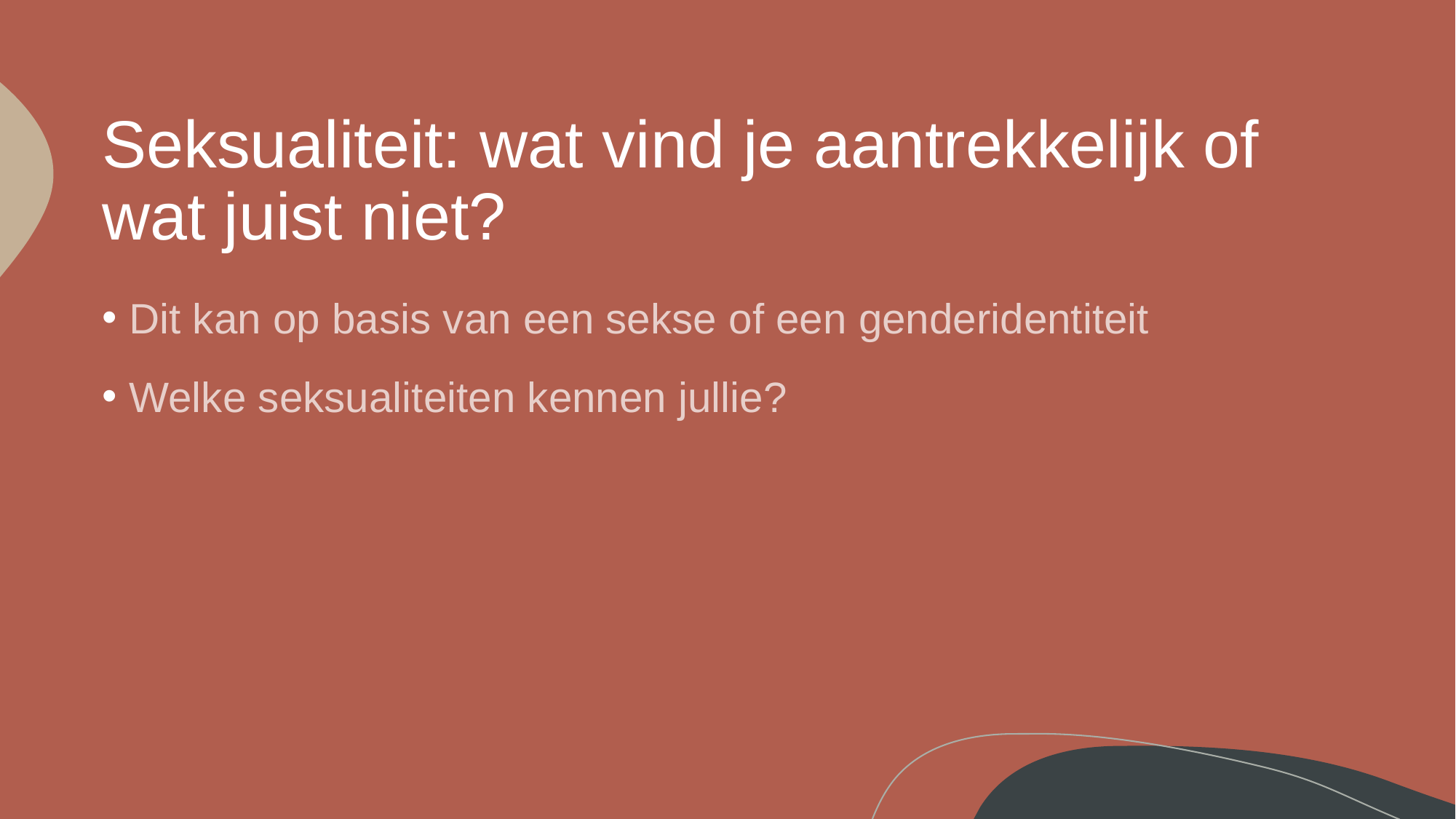

# Seksualiteit: wat vind je aantrekkelijk of wat juist niet?
Dit kan op basis van een sekse of een genderidentiteit
Welke seksualiteiten kennen jullie?